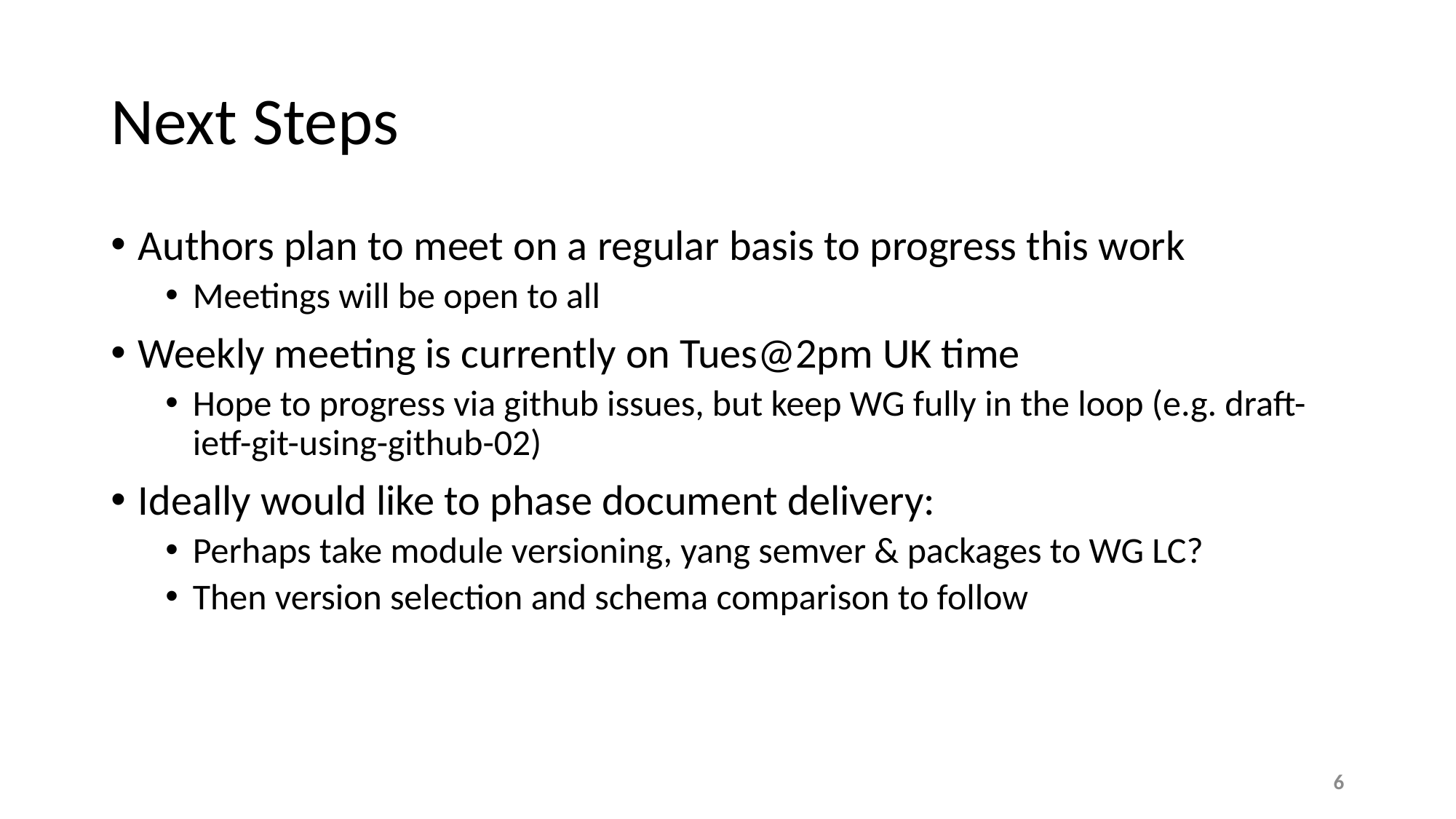

# Next Steps
Authors plan to meet on a regular basis to progress this work
Meetings will be open to all
Weekly meeting is currently on Tues@2pm UK time
Hope to progress via github issues, but keep WG fully in the loop (e.g. draft-ietf-git-using-github-02)
Ideally would like to phase document delivery:
Perhaps take module versioning, yang semver & packages to WG LC?
Then version selection and schema comparison to follow
6